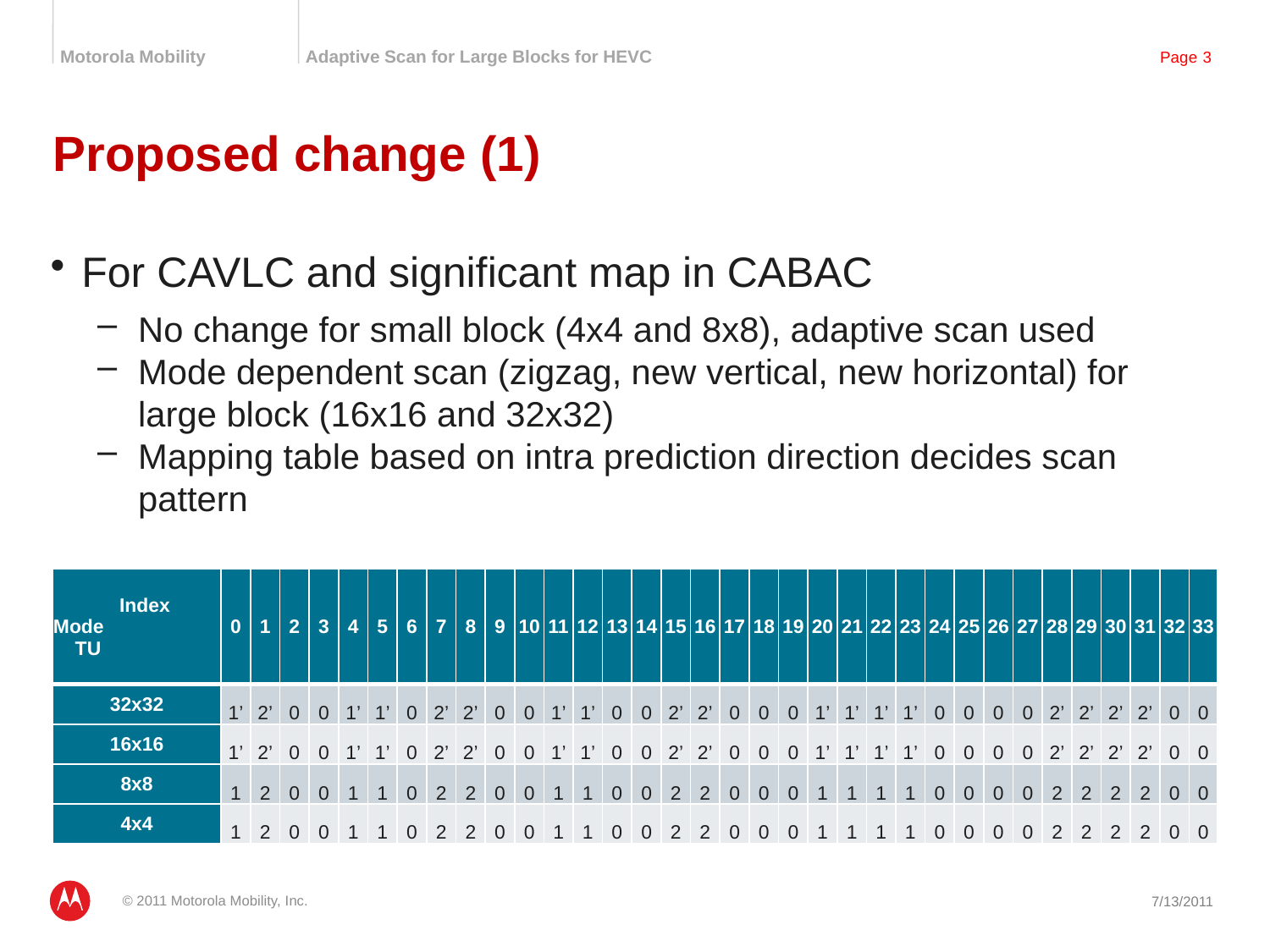

# Proposed change (1)
For CAVLC and significant map in CABAC
No change for small block (4x4 and 8x8), adaptive scan used
Mode dependent scan (zigzag, new vertical, new horizontal) for large block (16x16 and 32x32)
Mapping table based on intra prediction direction decides scan pattern

| Index Mode TU | 0 | 1 | 2 | 3 | 4 | 5 | 6 | 7 | 8 | 9 | 10 | 11 | 12 | 13 | 14 | 15 | 16 | 17 | 18 | 19 | 20 | 21 | 22 | 23 | 24 | 25 | 26 | 27 | 28 | 29 | 30 | 31 | 32 | 33 |
| --- | --- | --- | --- | --- | --- | --- | --- | --- | --- | --- | --- | --- | --- | --- | --- | --- | --- | --- | --- | --- | --- | --- | --- | --- | --- | --- | --- | --- | --- | --- | --- | --- | --- | --- |
| 32x32 | 1’ | 2’ | 0 | 0 | 1’ | 1’ | 0 | 2’ | 2’ | 0 | 0 | 1’ | 1’ | 0 | 0 | 2’ | 2’ | 0 | 0 | 0 | 1’ | 1’ | 1’ | 1’ | 0 | 0 | 0 | 0 | 2’ | 2’ | 2’ | 2’ | 0 | 0 |
| 16x16 | 1’ | 2’ | 0 | 0 | 1’ | 1’ | 0 | 2’ | 2’ | 0 | 0 | 1’ | 1’ | 0 | 0 | 2’ | 2’ | 0 | 0 | 0 | 1’ | 1’ | 1’ | 1’ | 0 | 0 | 0 | 0 | 2’ | 2’ | 2’ | 2’ | 0 | 0 |
| 8x8 | 1 | 2 | 0 | 0 | 1 | 1 | 0 | 2 | 2 | 0 | 0 | 1 | 1 | 0 | 0 | 2 | 2 | 0 | 0 | 0 | 1 | 1 | 1 | 1 | 0 | 0 | 0 | 0 | 2 | 2 | 2 | 2 | 0 | 0 |
| 4x4 | 1 | 2 | 0 | 0 | 1 | 1 | 0 | 2 | 2 | 0 | 0 | 1 | 1 | 0 | 0 | 2 | 2 | 0 | 0 | 0 | 1 | 1 | 1 | 1 | 0 | 0 | 0 | 0 | 2 | 2 | 2 | 2 | 0 | 0 |
© 2011 Motorola Mobility, Inc.
7/13/2011